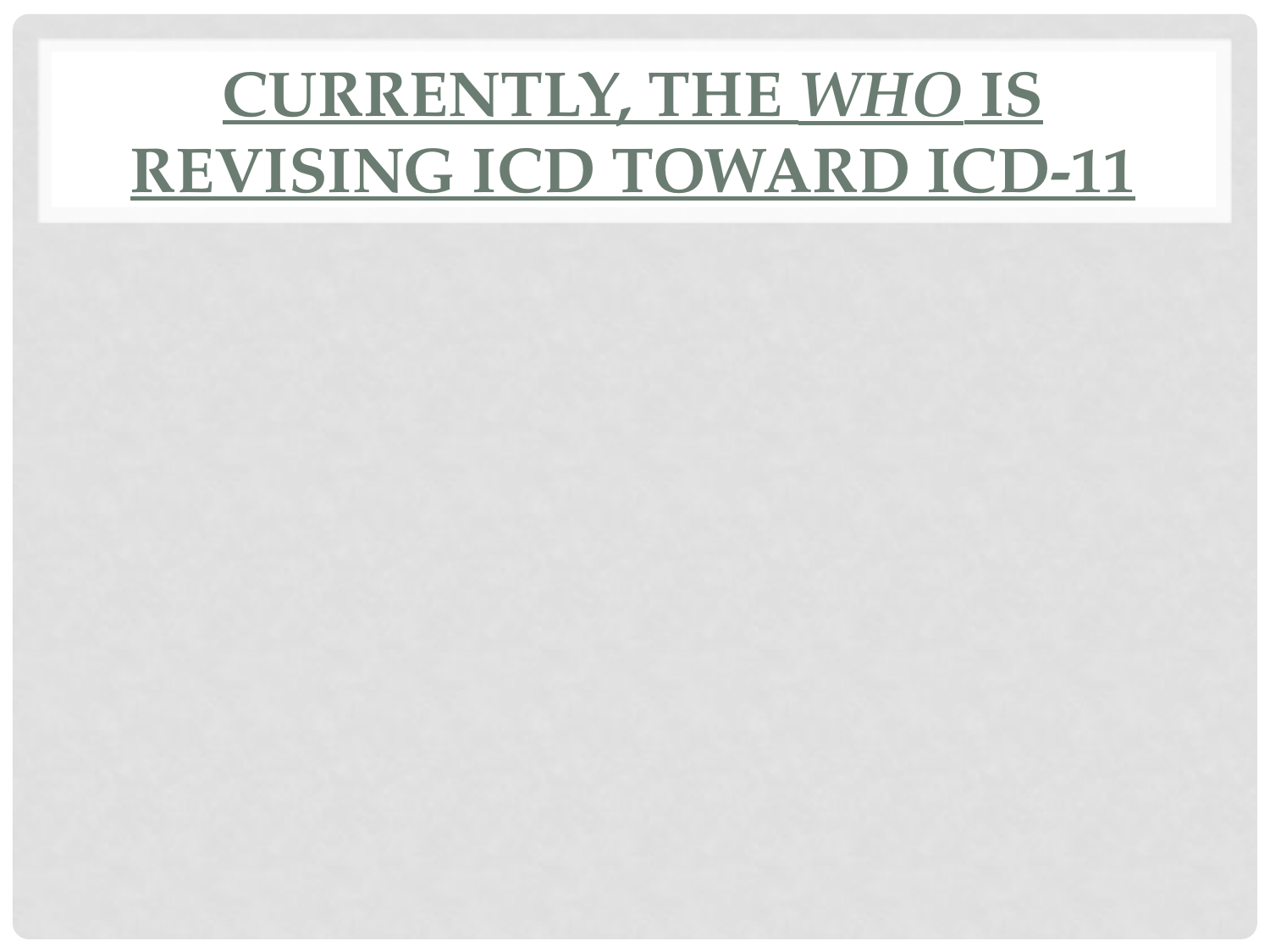

# Currently, the who is revising icd toward icd-11